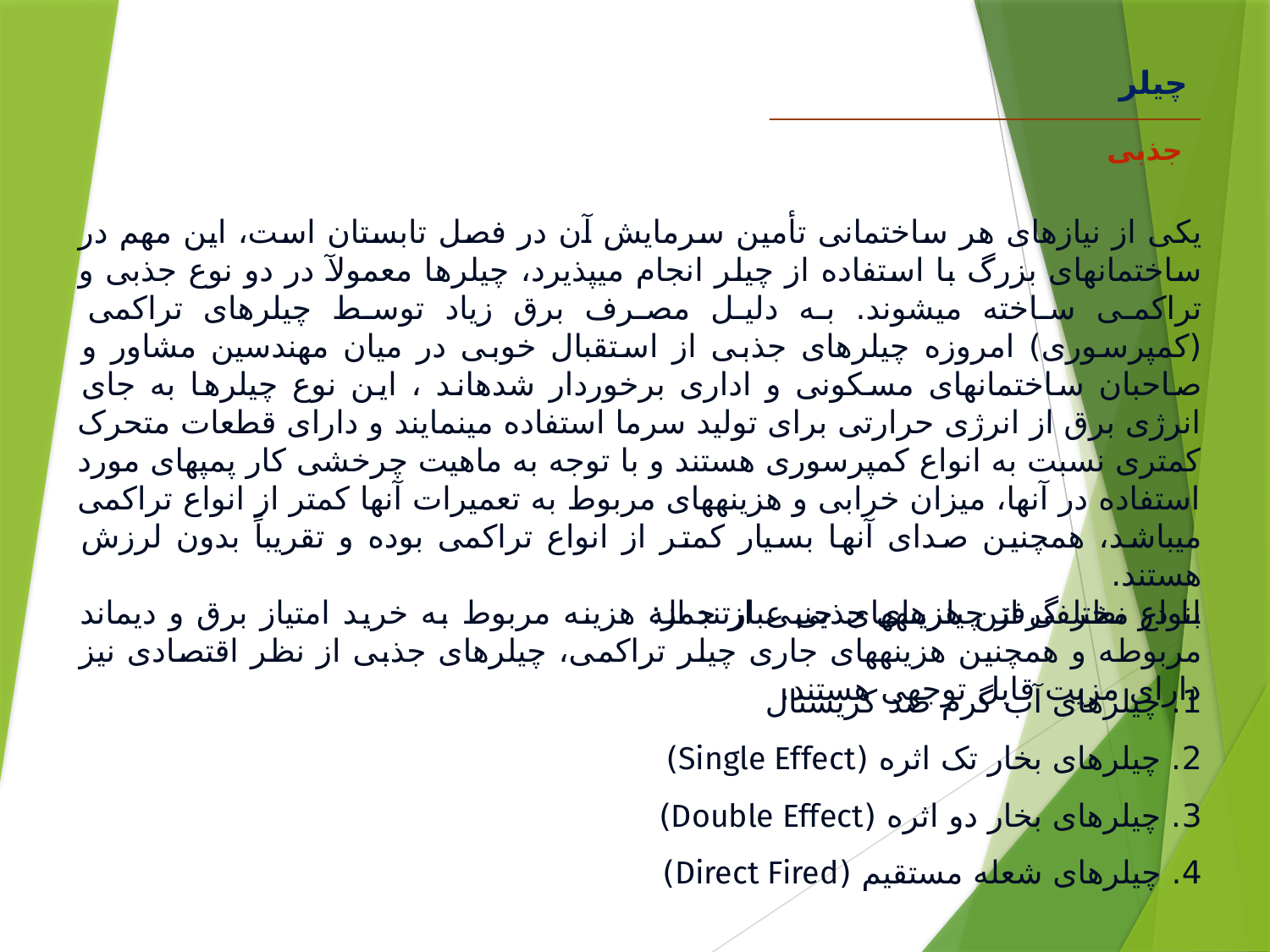

چیلر
جذبی
یکی از نیازهای هر ساختمانی تأمین سرمایش آن در فصل تابستان است، این مهم در ساختمانهای بزرگ با استفاده از چیلر انجام می‏پذیرد، چیلرها معمولآ در دو نوع جذبی و تراکمی ساخته می‏شوند. به دلیل مصرف برق زیاد توسط چیلرهای تراکمی (کمپرسوری) امروزه چیلرهای جذبی از استقبال خوبی در میان مهندسین مشاور و صاحبان ساختمان‏های مسکونی و اداری برخوردار شده‏اند ، این نوع چیلرها به جای انرژی برق از انرژی حرارتی برای تولید سرما استفاده می‏نمایند و دارای قطعات متحرک کمتری نسبت به انواع کمپرسوری هستند و با توجه به ماهیت چرخشی کار پمپ‏های مورد استفاده در آنها، میزان خرابی و هزینه‏های مربوط به تعمیرات آنها کمتر از انواع تراکمی می‏باشد، همچنین صدای آنها بسیار کمتر از انواع تراکمی بوده و تقریباً بدون لرزش هستند.
با در نظر گرفتن هزینه‏های جنبی از جمله هزینه مربوط به خرید امتیاز برق و دیماند مربوطه و همچنین هزینه‏های جاری چیلر تراکمی، چیلرهای جذبی از نظر اقتصادی نیز دارای مزیت قابل توجهی هستند.
انواع مختلفی از چیلرهای جذبی عبارتند از:

1. چیلرهای آب گرم ضد کریستال
2. چیلرهای بخار تک اثره (Single Effect)
3. چیلرهای بخار دو اثره (Double Effect)
4. چیلرهای شعله مستقیم (Direct Fired)